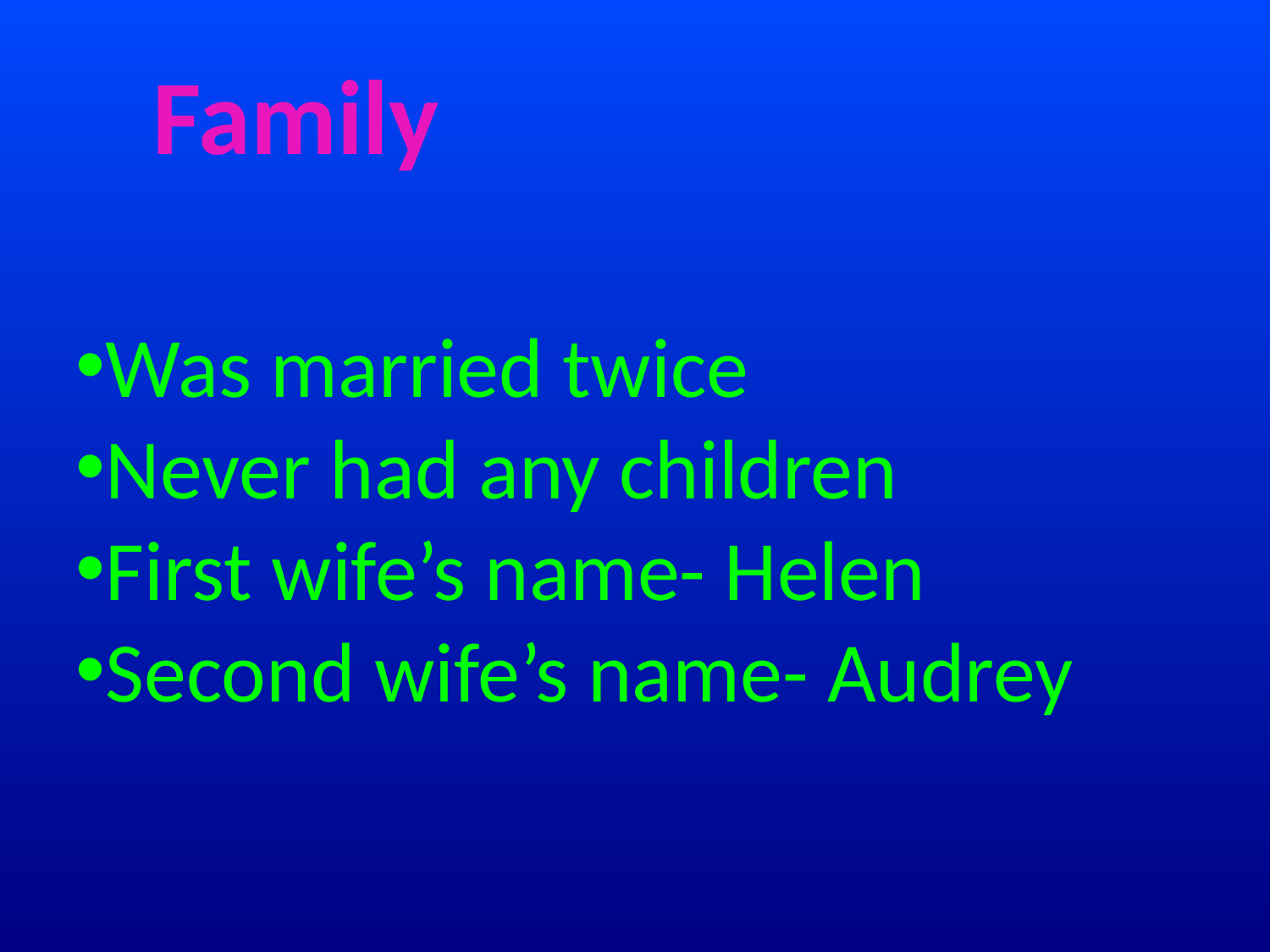

Family
Was married twice
Never had any children
First wife’s name- Helen
Second wife’s name- Audrey